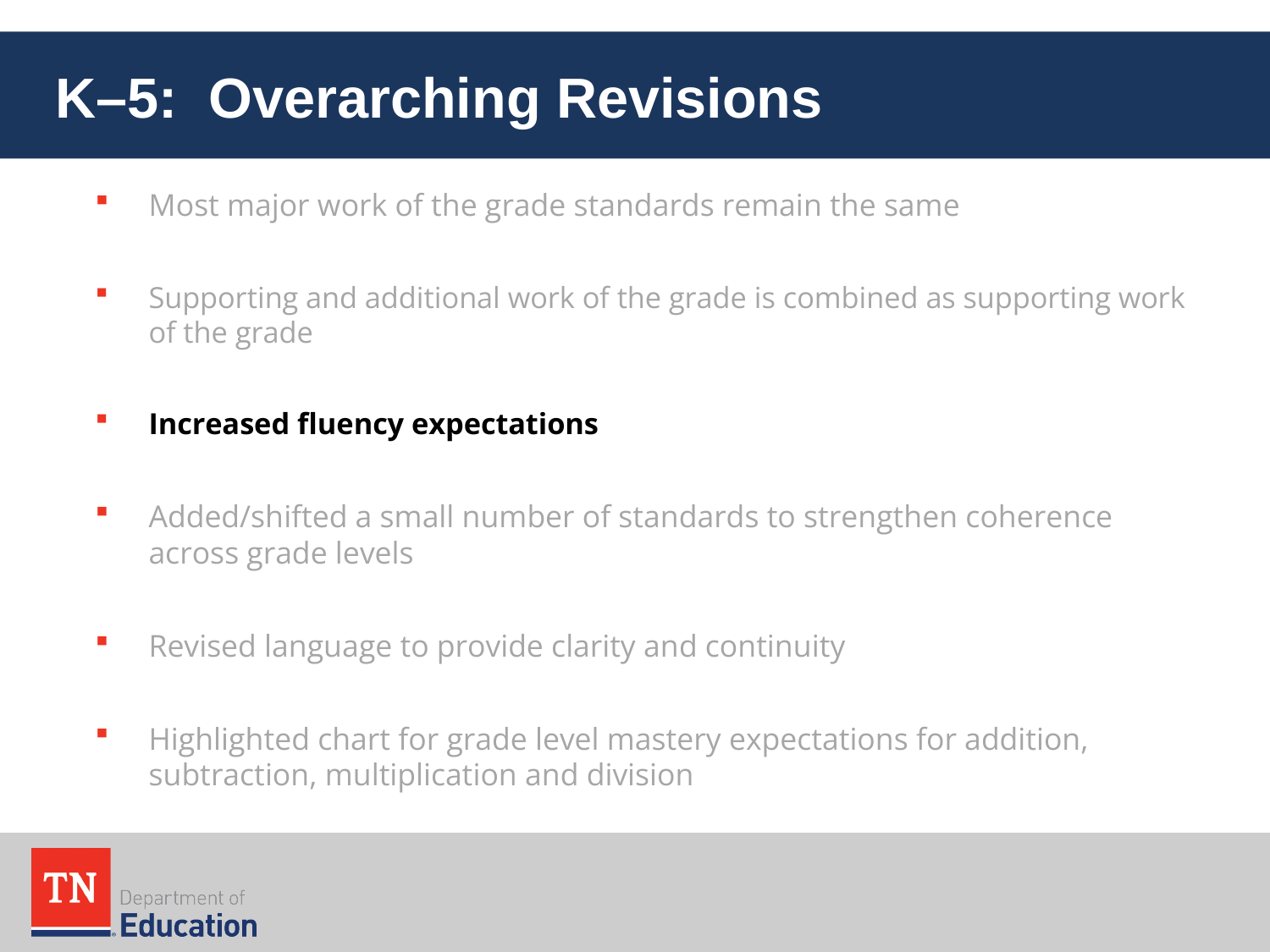

# K–5:  Overarching Revisions
Most major work of the grade standards remain the same

Supporting and additional work of the grade is combined as supporting work of the grade

Increased fluency expectations

Added/shifted a small number of standards to strengthen coherence across grade levels

Revised language to provide clarity and continuity

Highlighted chart for grade level mastery expectations for addition, subtraction, multiplication and division